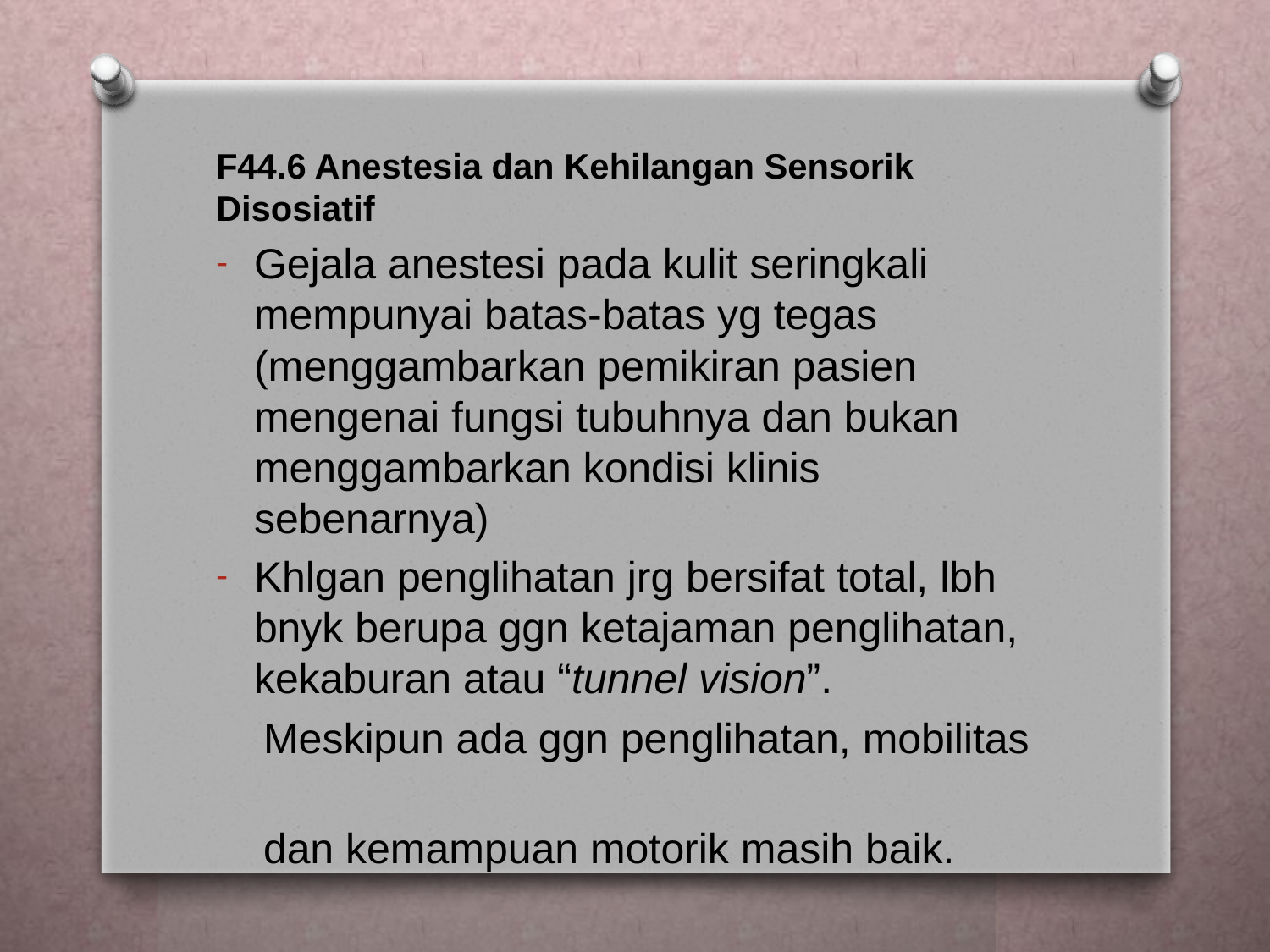

F44.6 Anestesia dan Kehilangan Sensorik Disosiatif
Gejala anestesi pada kulit seringkali mempunyai batas-batas yg tegas (menggambarkan pemikiran pasien mengenai fungsi tubuhnya dan bukan menggambarkan kondisi klinis sebenarnya)
Khlgan penglihatan jrg bersifat total, lbh bnyk berupa ggn ketajaman penglihatan, kekaburan atau “tunnel vision”.
    Meskipun ada ggn penglihatan, mobilitas
    dan kemampuan motorik masih baik.